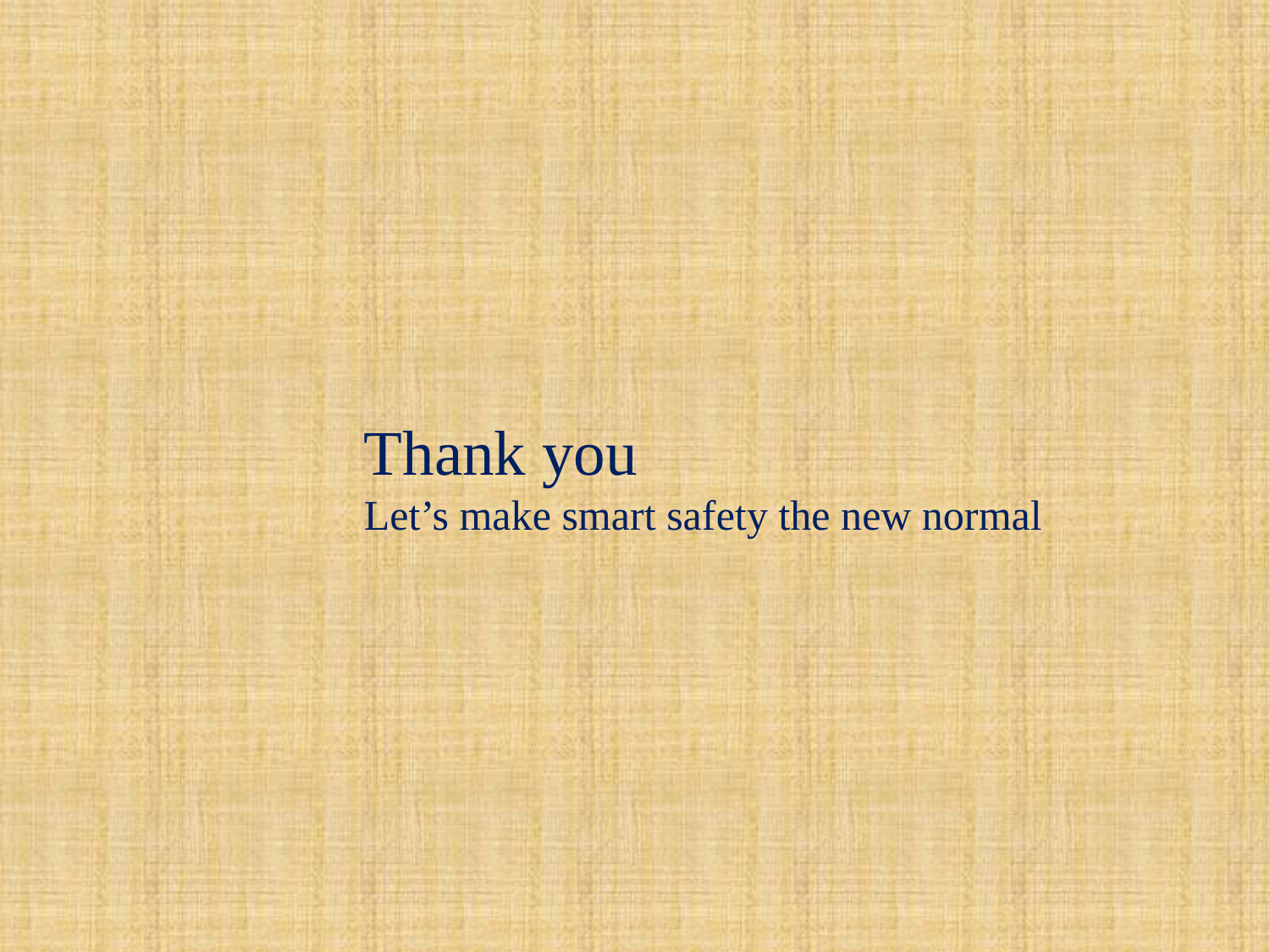

Thank you
Let’s make smart safety the new normal